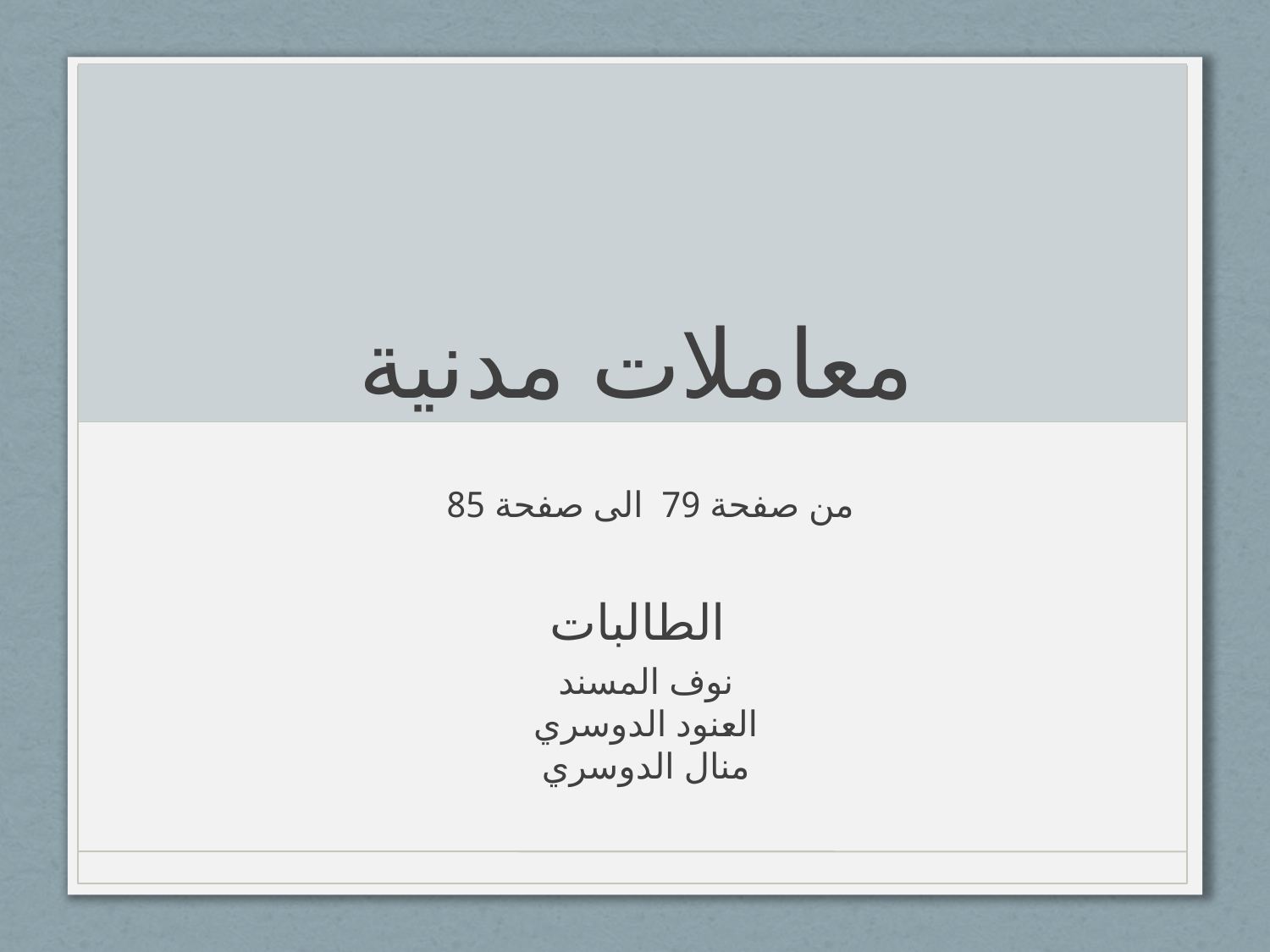

# معاملات مدنية
من صفحة 79  الى صفحة 85
الطالبات
نوف المسند
العنود الدوسري
منال الدوسري